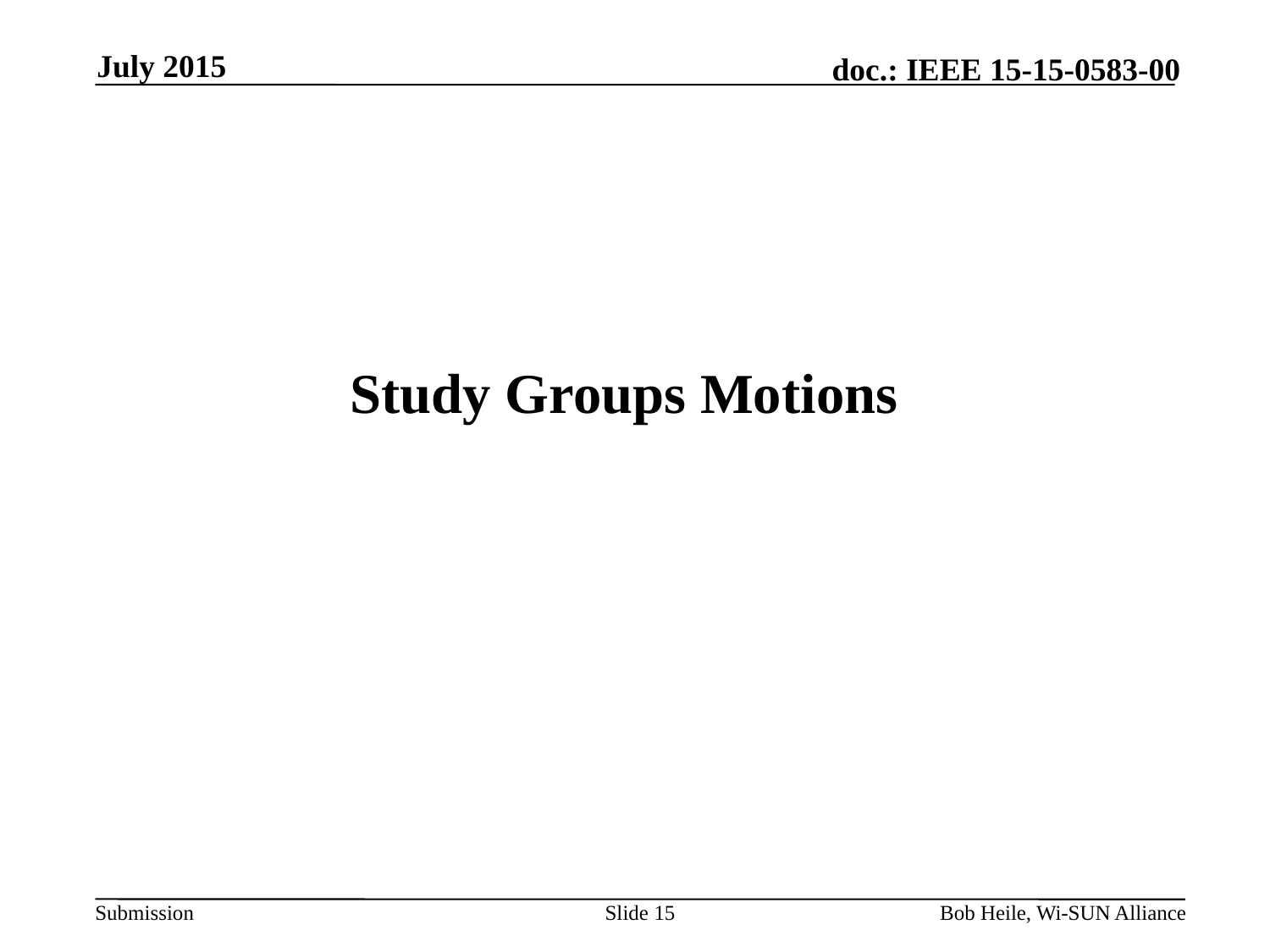

July 2015
# Study Groups Motions
Slide 15
Bob Heile, Wi-SUN Alliance